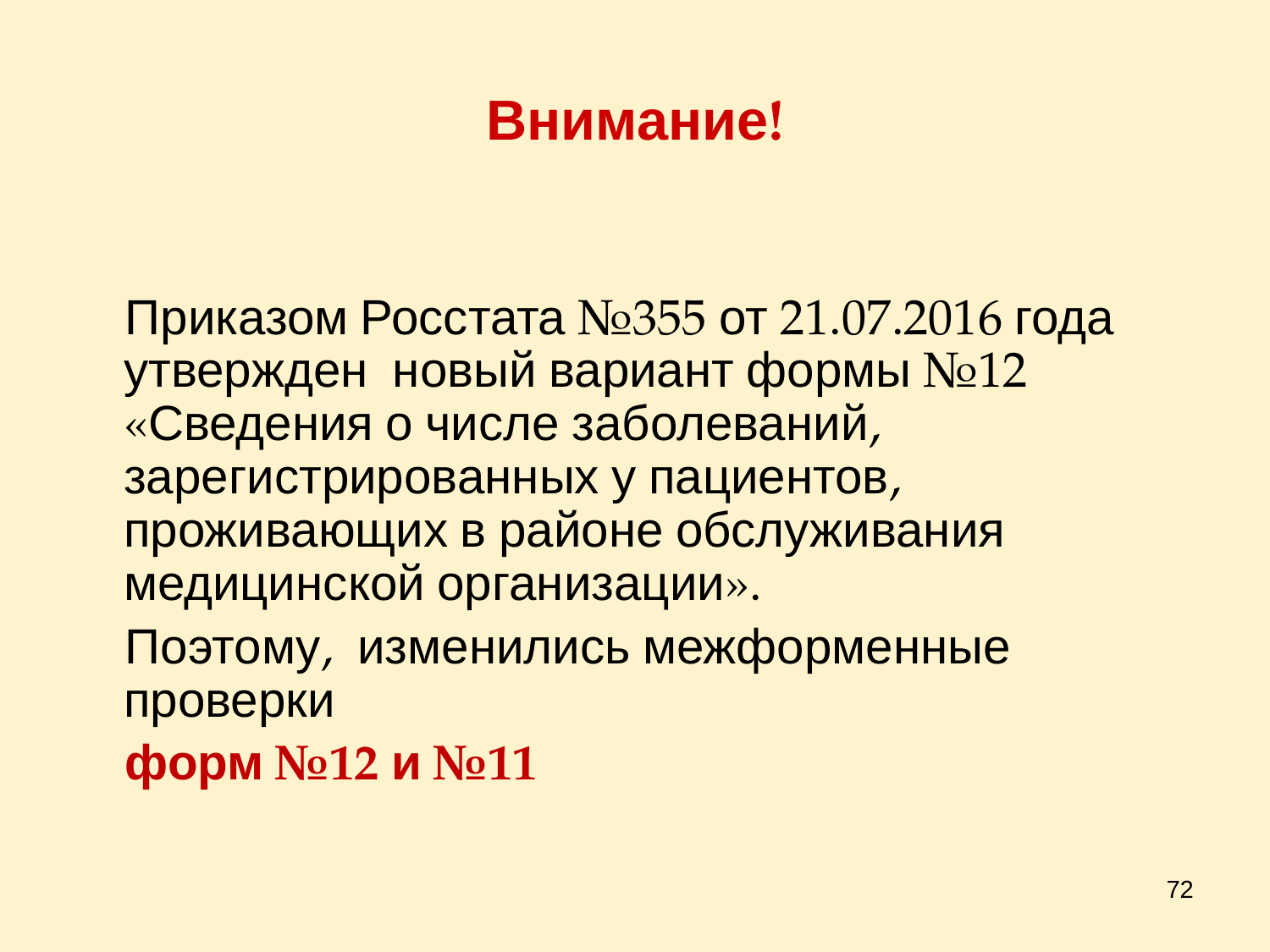

# Внимание!

    Приказом Росстата №355 от 21.07.2016 года утвержден  новый вариант формы №12              «Сведения о числе заболеваний, зарегистрированных у пациентов, проживающих в районе обслуживания медицинской организации».
    Поэтому,  изменились межформенные проверки
    форм №12 и №11

72